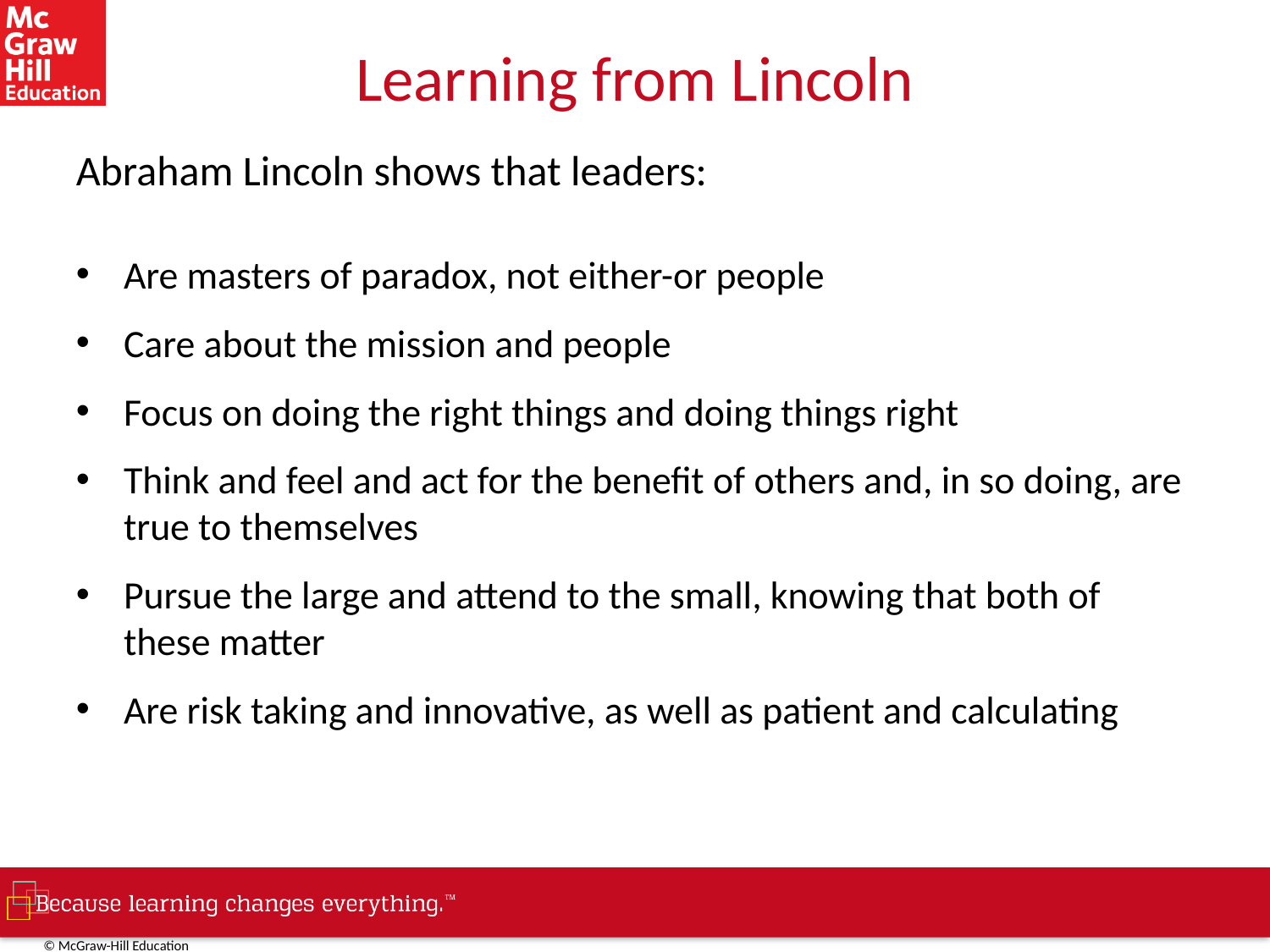

# Learning from Lincoln
Abraham Lincoln shows that leaders:

Are masters of paradox, not either-or people
Care about the mission and people
Focus on doing the right things and doing things right
Think and feel and act for the benefit of others and, in so doing, are true to themselves
Pursue the large and attend to the small, knowing that both of these matter
Are risk taking and innovative, as well as patient and calculating